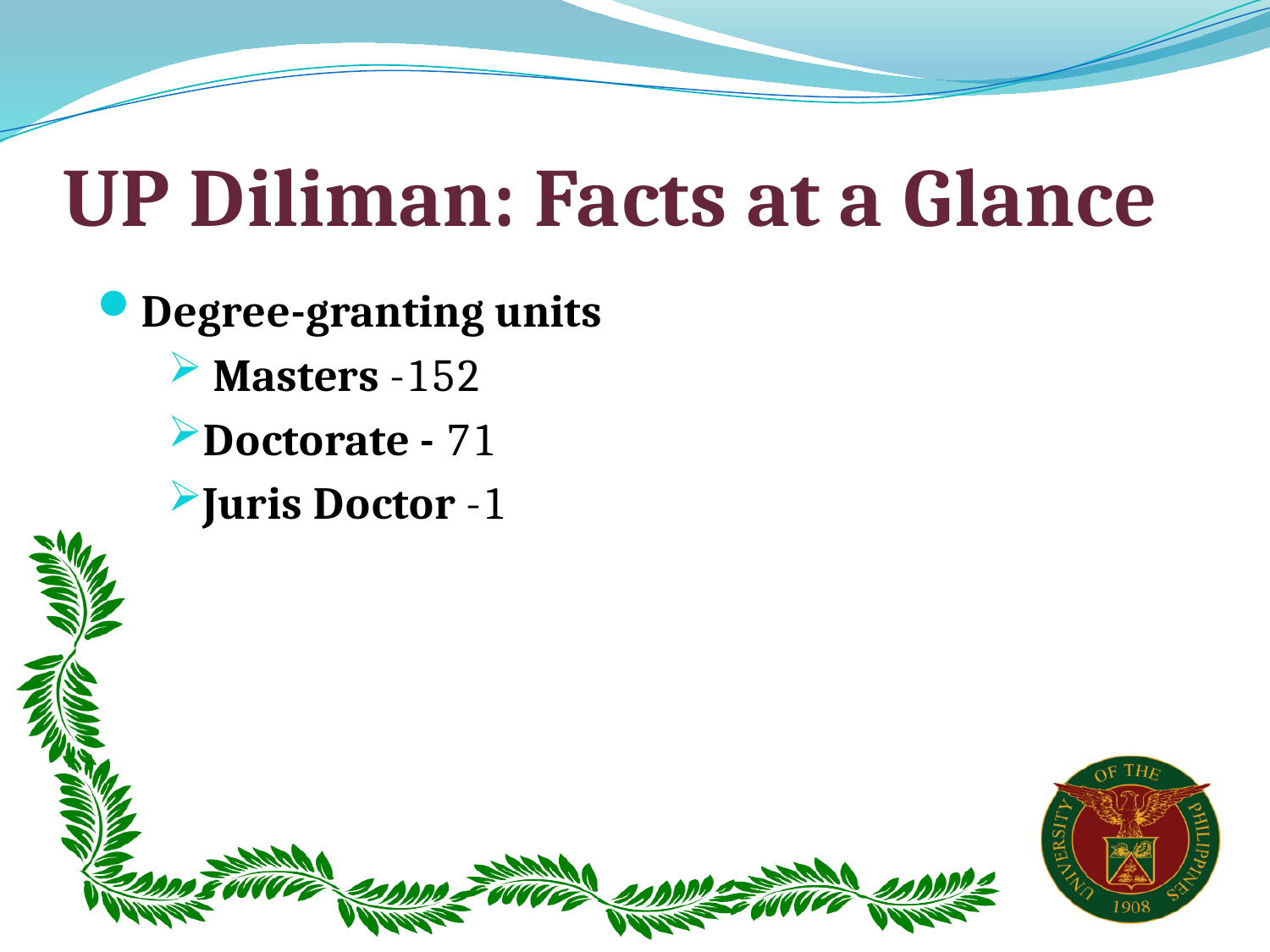

# UP Diliman: Facts at a Glance
Degree-granting units
 Masters -152
Doctorate - 71
Juris Doctor -1